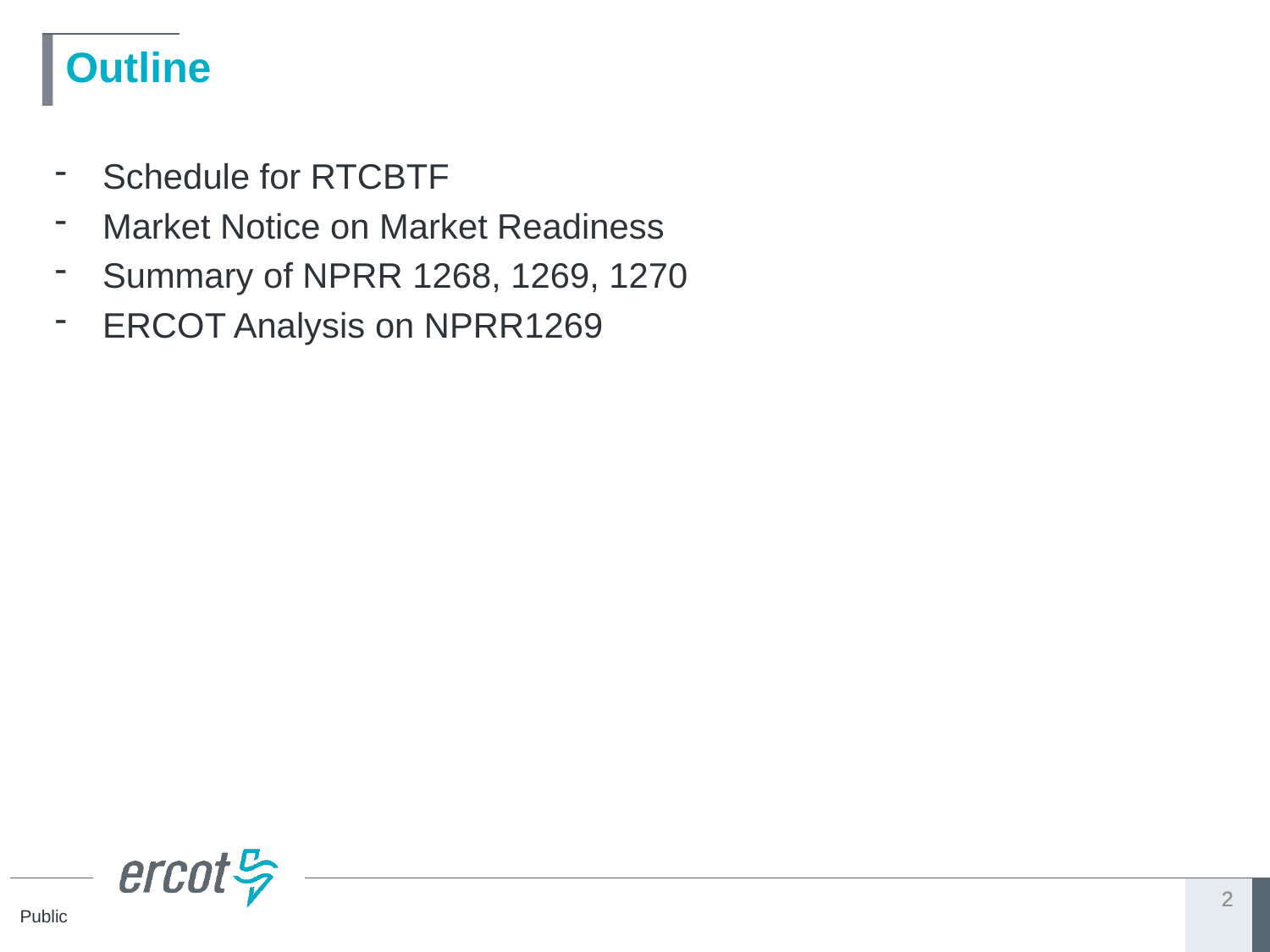

# Outline
Schedule for RTCBTF
Market Notice on Market Readiness
Summary of NPRR 1268, 1269, 1270
ERCOT Analysis on NPRR1269

2